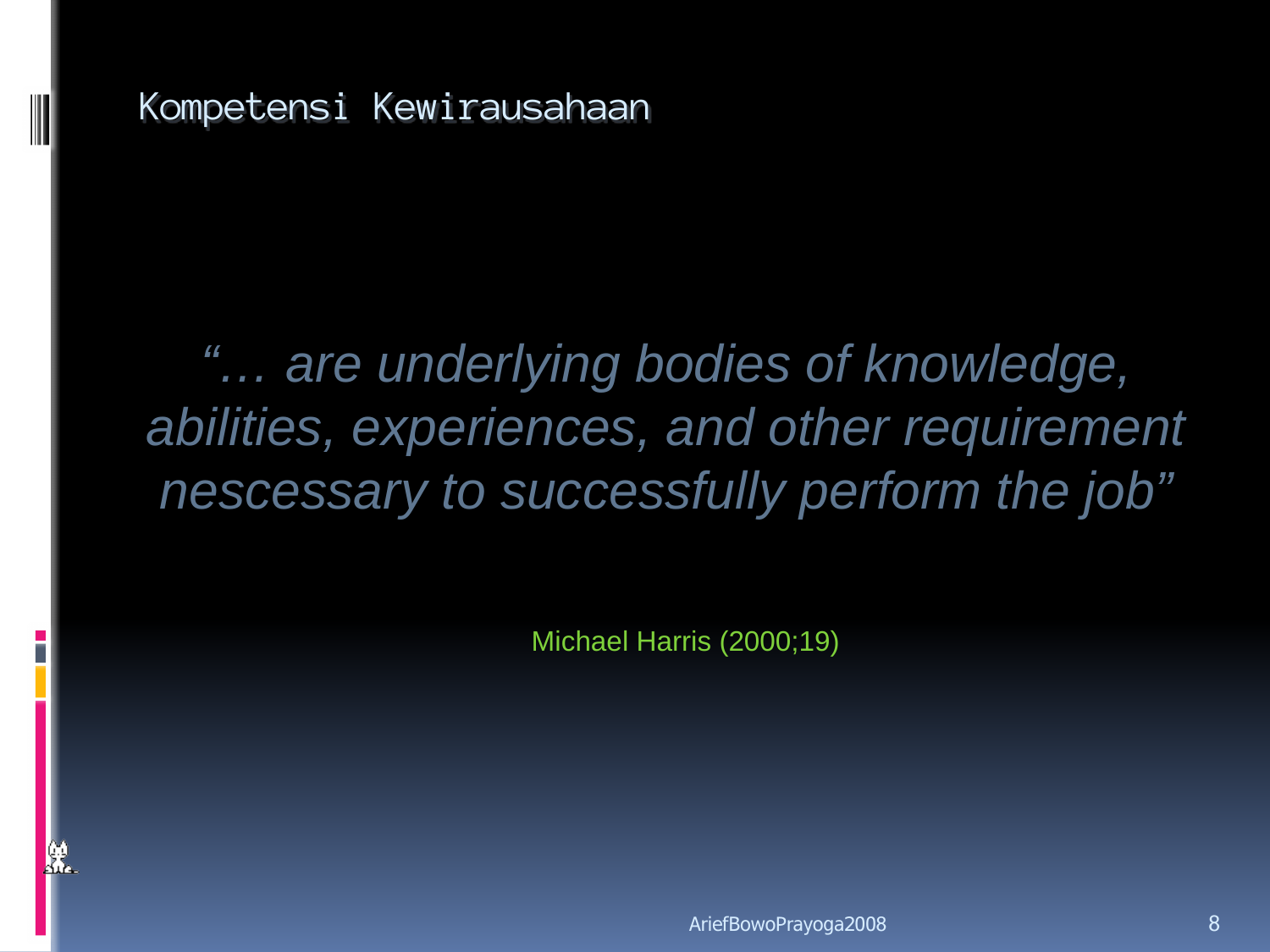

# Kompetensi Kewirausahaan

“… are underlying bodies of knowledge, abilities, experiences, and other requirement nescessary to successfully perform the job”
Michael Harris (2000;19)
AriefBowoPrayoga2008
8